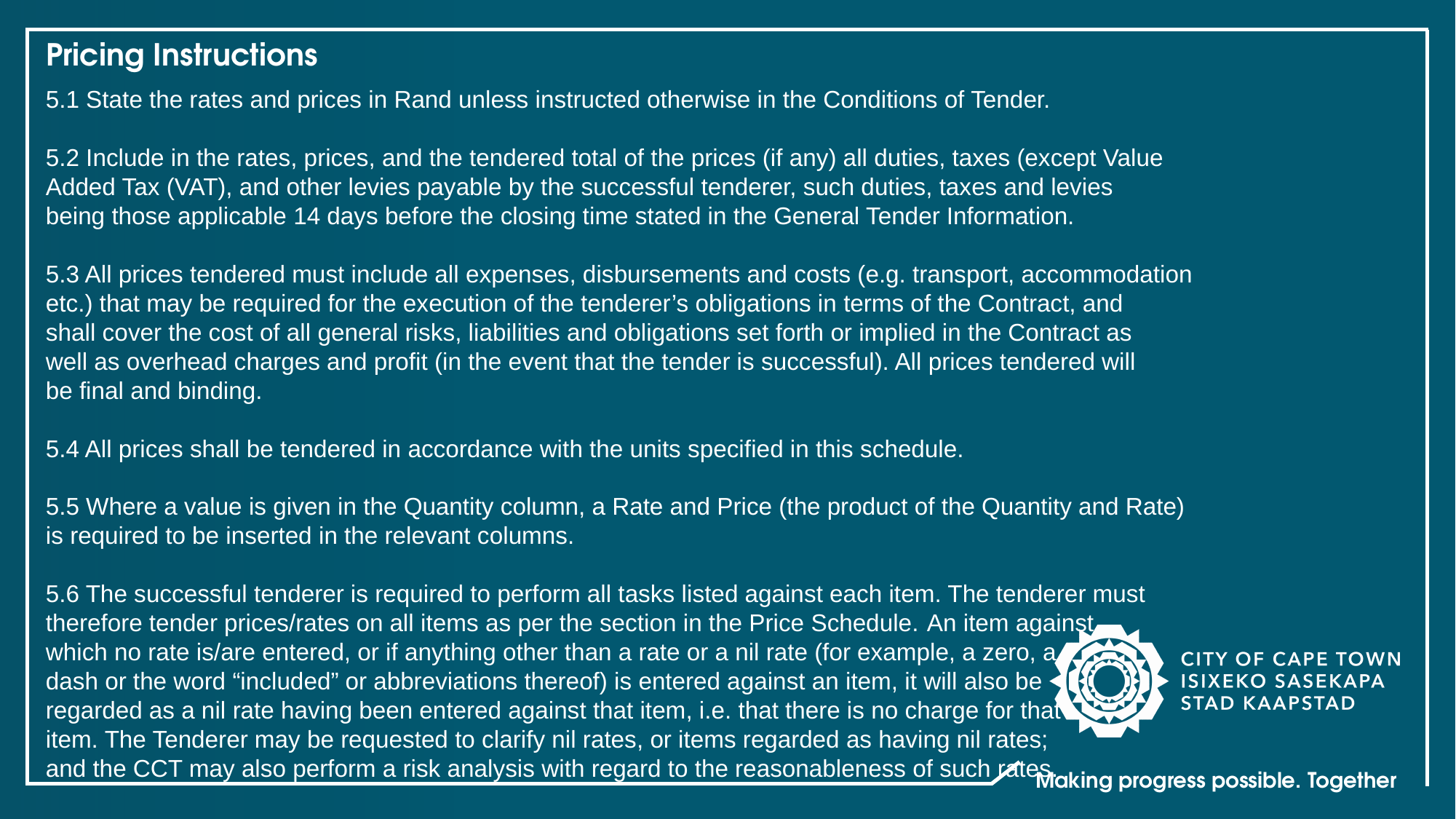

Pricing Instructions
5.1 State the rates and prices in Rand unless instructed otherwise in the Conditions of Tender.

5.2 Include in the rates, prices, and the tendered total of the prices (if any) all duties, taxes (except Value
Added Tax (VAT), and other levies payable by the successful tenderer, such duties, taxes and levies
being those applicable 14 days before the closing time stated in the General Tender Information.

5.3 All prices tendered must include all expenses, disbursements and costs (e.g. transport, accommodation
etc.) that may be required for the execution of the tenderer’s obligations in terms of the Contract, and
shall cover the cost of all general risks, liabilities and obligations set forth or implied in the Contract as
well as overhead charges and profit (in the event that the tender is successful). All prices tendered will
be final and binding.

5.4 All prices shall be tendered in accordance with the units specified in this schedule.

5.5 Where a value is given in the Quantity column, a Rate and Price (the product of the Quantity and Rate)
is required to be inserted in the relevant columns.

5.6 The successful tenderer is required to perform all tasks listed against each item. The tenderer must
therefore tender prices/rates on all items as per the section in the Price Schedule. An item against
which no rate is/are entered, or if anything other than a rate or a nil rate (for example, a zero, a
dash or the word “included” or abbreviations thereof) is entered against an item, it will also be
regarded as a nil rate having been entered against that item, i.e. that there is no charge for that
item. The Tenderer may be requested to clarify nil rates, or items regarded as having nil rates;
and the CCT may also perform a risk analysis with regard to the reasonableness of such rates.